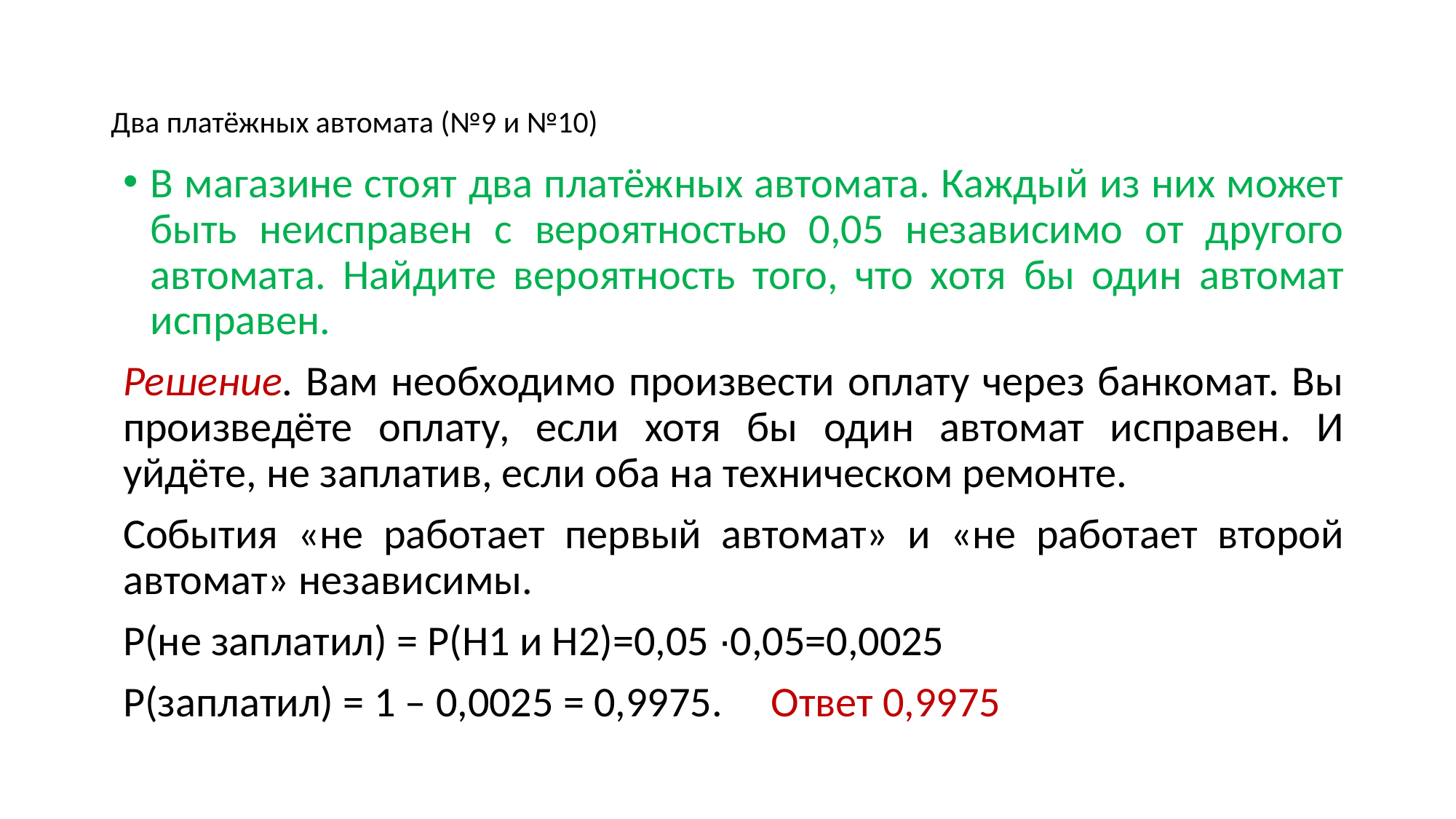

# Два платёжных автомата (№9 и №10)
В магазине стоят два платёжных автомата. Каждый из них может быть неисправен с вероятностью 0,05 независимо от другого автомата. Найдите вероятность того, что хотя бы один автомат исправен.
Решение. Вам необходимо произвести оплату через банкомат. Вы произведёте оплату, если хотя бы один автомат исправен. И уйдёте, не заплатив, если оба на техническом ремонте.
События «не работает первый автомат» и «не работает второй автомат» независимы.
Р(не заплатил) = Р(Н1 и Н2)=0,05 ∙0,05=0,0025
Р(заплатил) = 1 – 0,0025 = 0,9975.     Ответ 0,9975